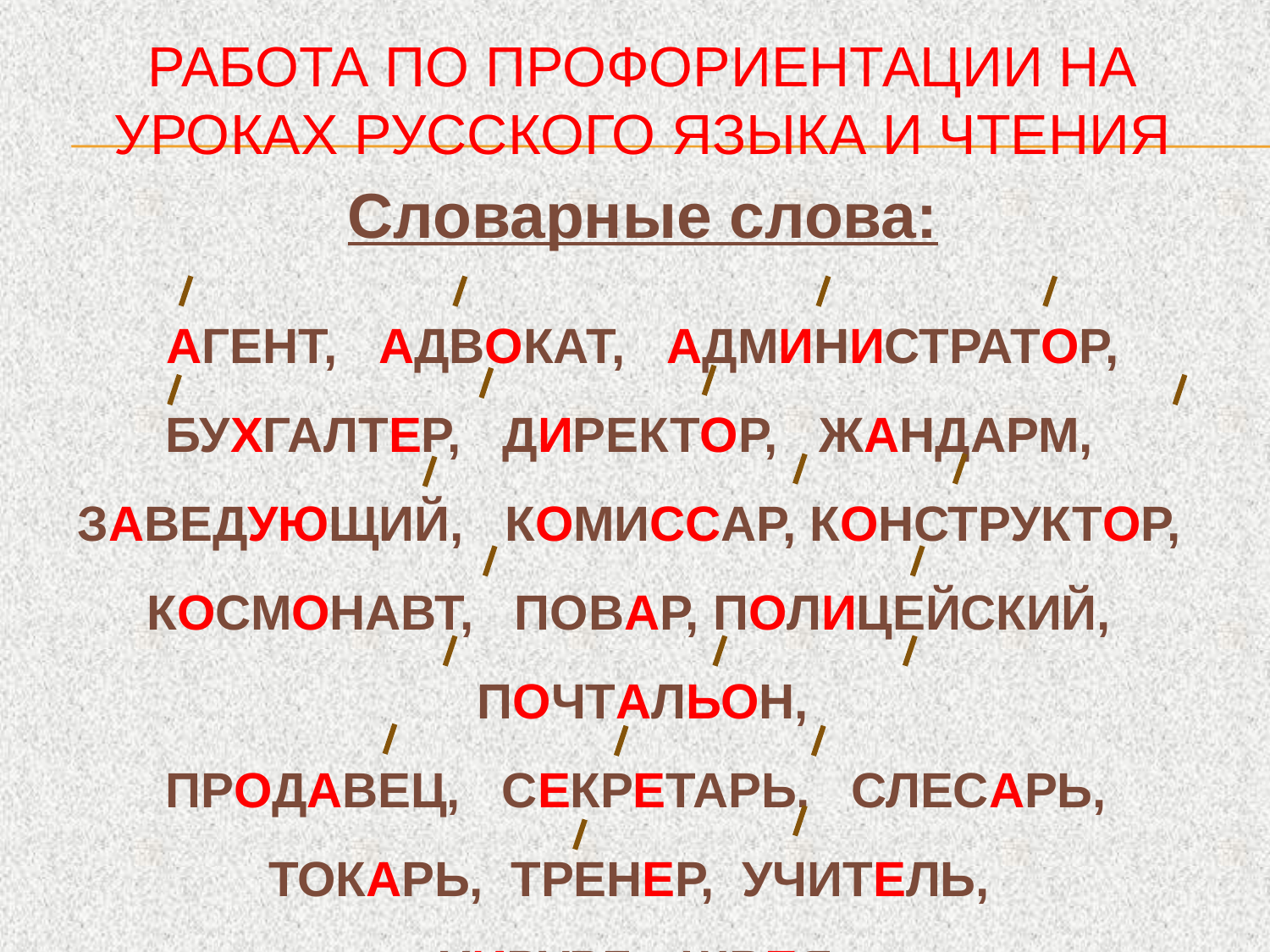

Работа по профориентации на уроках русского языка и чтения
Словарные слова:

АГЕНТ,   АДВОКАТ,   АДМИНИСТРАТОР, БУХГАЛТЕР,   ДИРЕКТОР,   ЖАНДАРМ,   ЗАВЕДУЮЩИЙ,   КОМИССАР, КОНСТРУКТОР,   КОСМОНАВТ,   ПОВАР, ПОЛИЦЕЙСКИЙ,   ПОЧТАЛЬОН,
 ПРОДАВЕЦ,   СЕКРЕТАРЬ,   СЛЕСАРЬ,   ТОКАРЬ,  ТРЕНЕР,  УЧИТЕЛЬ,
ХИРУРГ,   ШВЕЯ.